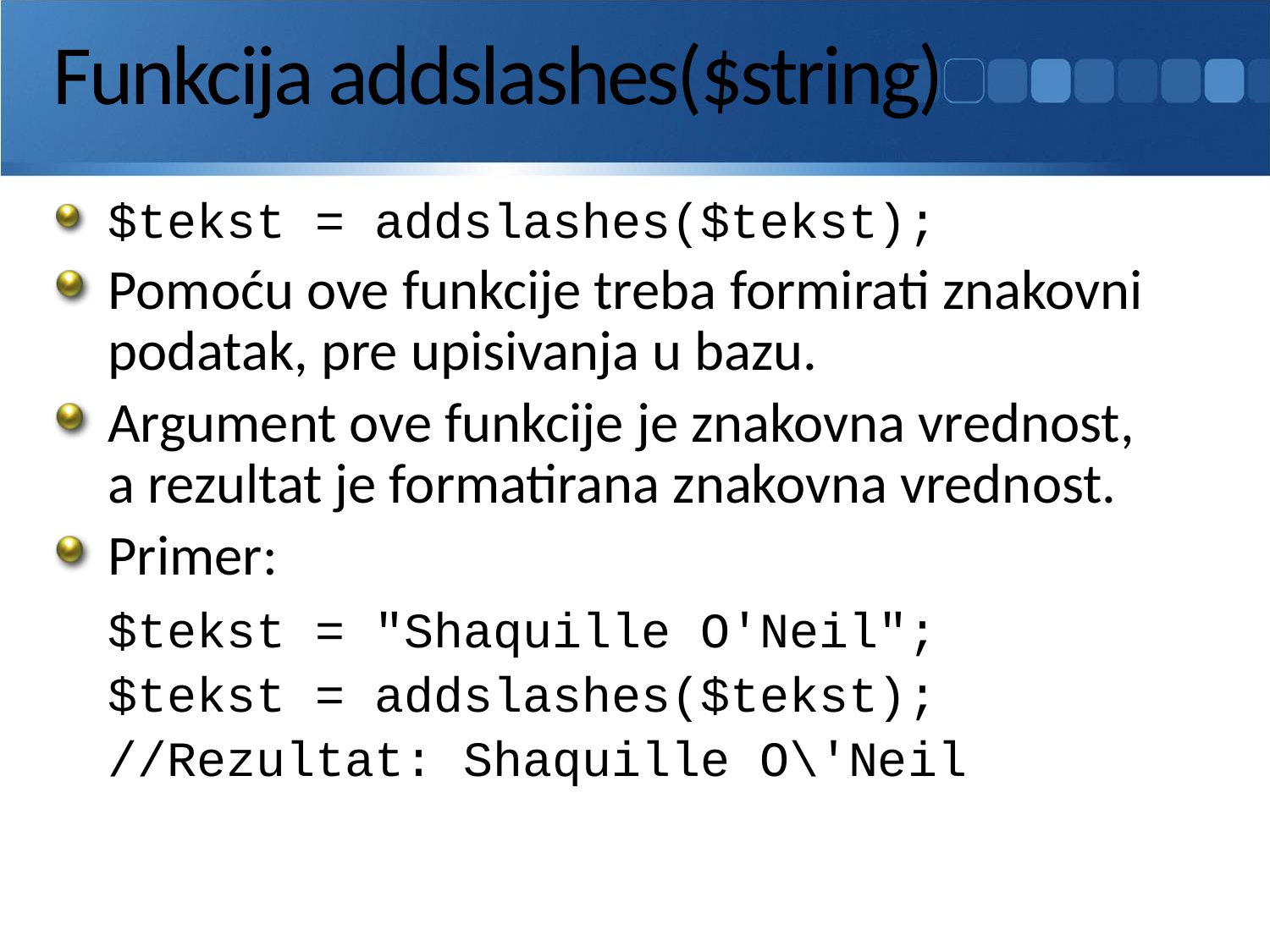

# Funkcija addslashes($string)
$tekst = addslashes($tekst);
Pomoću ove funkcije treba formirati znakovni podatak, pre upisivanja u bazu.
Argument ove funkcije je znakovna vrednost,
a rezultat je formatirana znakovna vrednost.
Primer:
	$tekst = "Shaquille O'Neil";
	$tekst = addslashes($tekst);
	//Rezultat: Shaquille O\'Neil